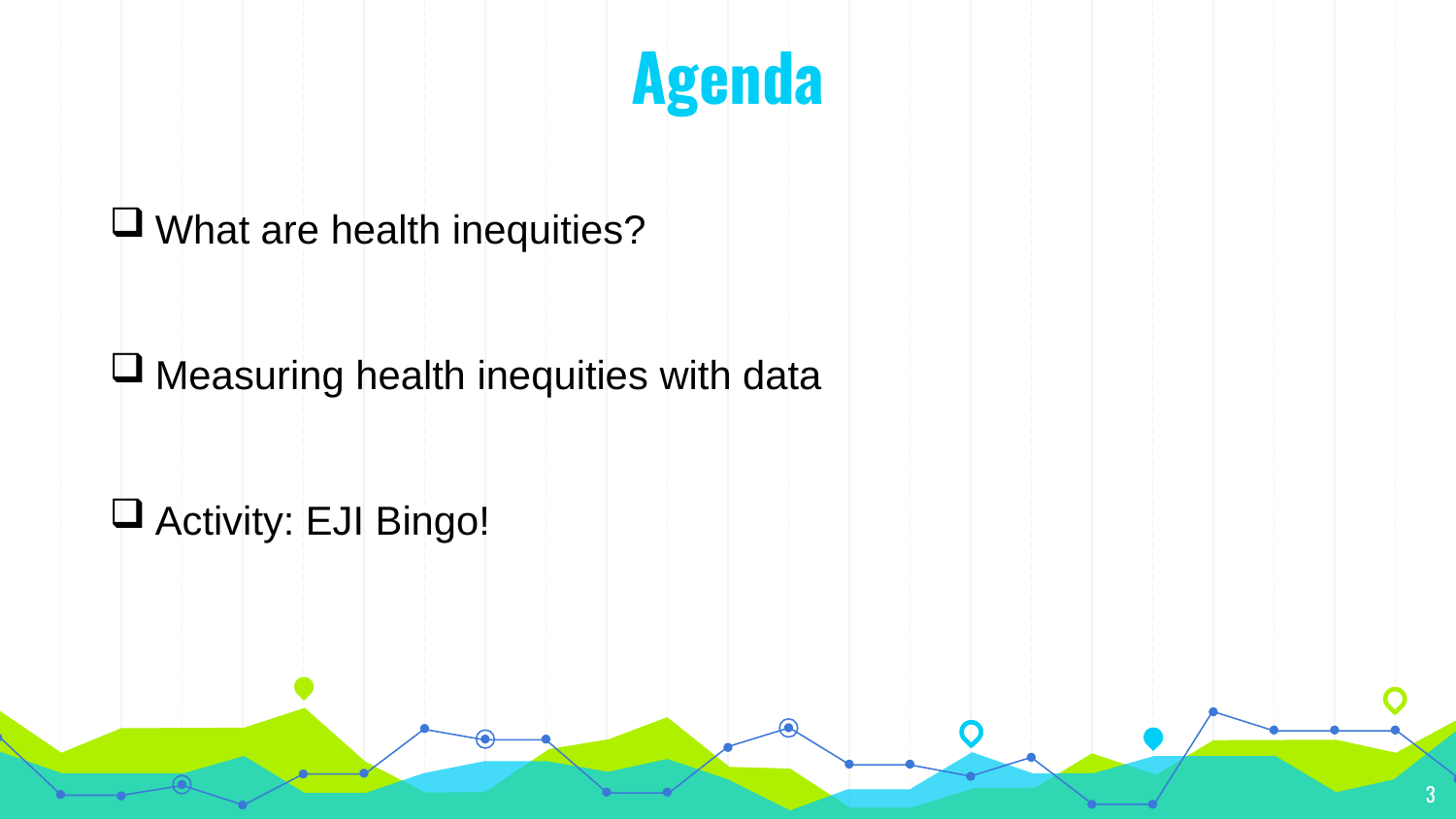

# Agenda
What are health inequities?

Measuring health inequities with data

Activity: EJI Bingo!

3